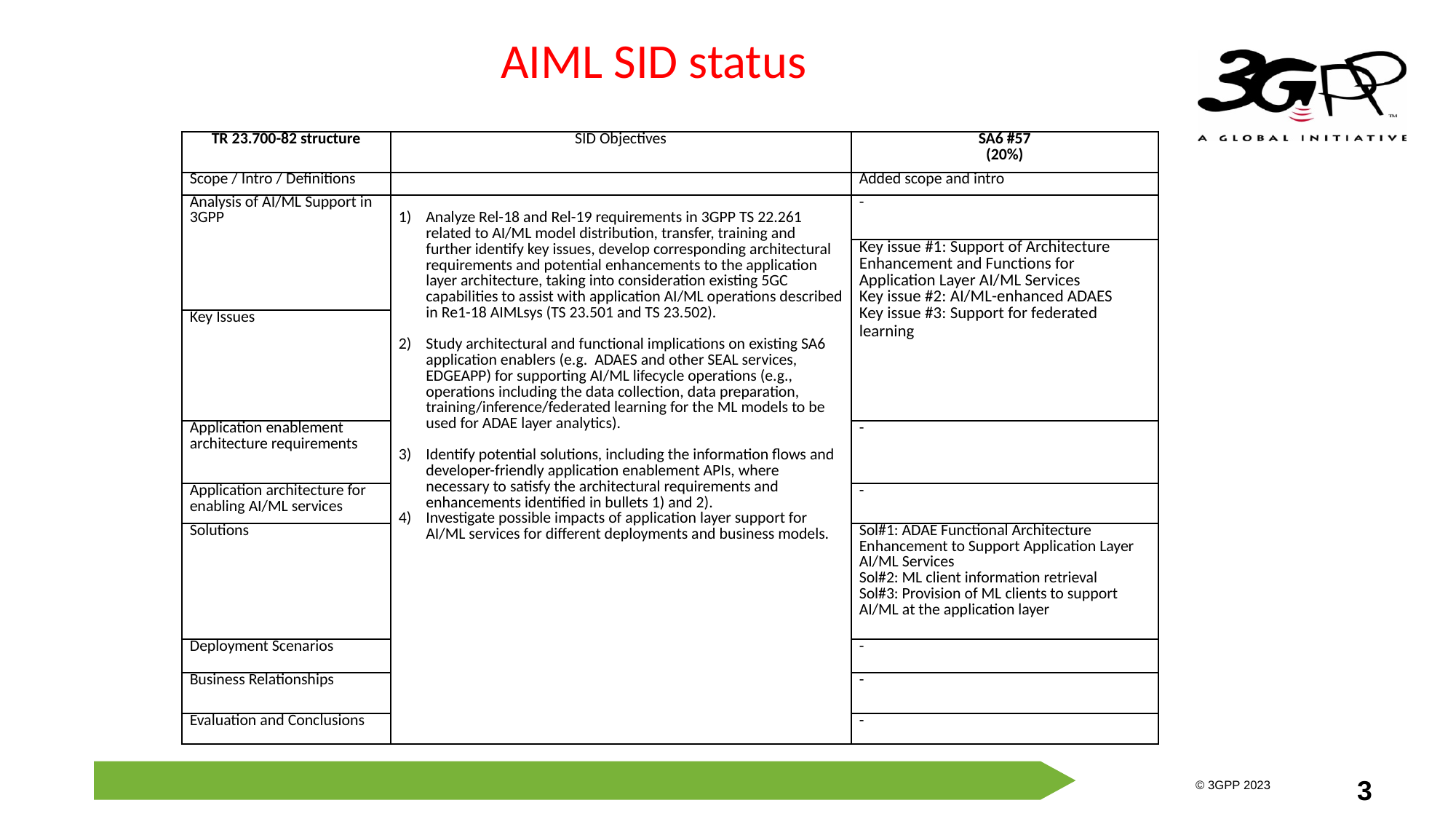

# AIML SID status

| TR 23.700-82 structure | SID Objectives | SA6 #57 (20%) |
| --- | --- | --- |
| Scope / Intro / Definitions |  | Added scope and intro |
| Analysis of AI/ML Support in 3GPP | Analyze Rel-18 and Rel-19 requirements in 3GPP TS 22.261 related to AI/ML model distribution, transfer, training and further identify key issues, develop corresponding architectural requirements and potential enhancements to the application layer architecture, taking into consideration existing 5GC capabilities to assist with application AI/ML operations described in Re1-18 AIMLsys (TS 23.501 and TS 23.502). Study architectural and functional implications on existing SA6 application enablers (e.g. ADAES and other SEAL services, EDGEAPP) for supporting AI/ML lifecycle operations (e.g., operations including the data collection, data preparation, training/inference/federated learning for the ML models to be used for ADAE layer analytics). Identify potential solutions, including the information flows and developer-friendly application enablement APIs, where necessary to satisfy the architectural requirements and enhancements identified in bullets 1) and 2). Investigate possible impacts of application layer support for AI/ML services for different deployments and business models. | - |
|  |  | Key issue #1: Support of Architecture Enhancement and Functions for Application Layer AI/ML Services Key issue #2: AI/ML-enhanced ADAES Key issue #3: Support for federated learning |
| Key Issues |  | Key issue #1: Support of Architecture Enhancement and Functions for Application Layer AI/ML Services Key issue #2: AI/ML-enhanced ADAES Key issue #3: Support for federated learning |
| Application enablement architecture requirements | 2) Study architectural and functional implications on existing SA6 application enablers (e.g. ADAES and other SEAL services, EDGEAPP) for supporting AI/ML lifecycle operations (e.g. operations including the data collection, data preparation, training/inference/federated learning for the ML models to be used for ADAE layer analytics). | - |
| Application architecture for enabling AI/ML services |  | - |
| Solutions |  | Sol#1: ADAE Functional Architecture Enhancement to Support Application Layer AI/ML Services Sol#2: ML client information retrieval Sol#3: Provision of ML clients to support AI/ML at the application layer |
| Deployment Scenarios |  | - |
| Business Relationships |  | - |
| Evaluation and Conclusions |  | - |